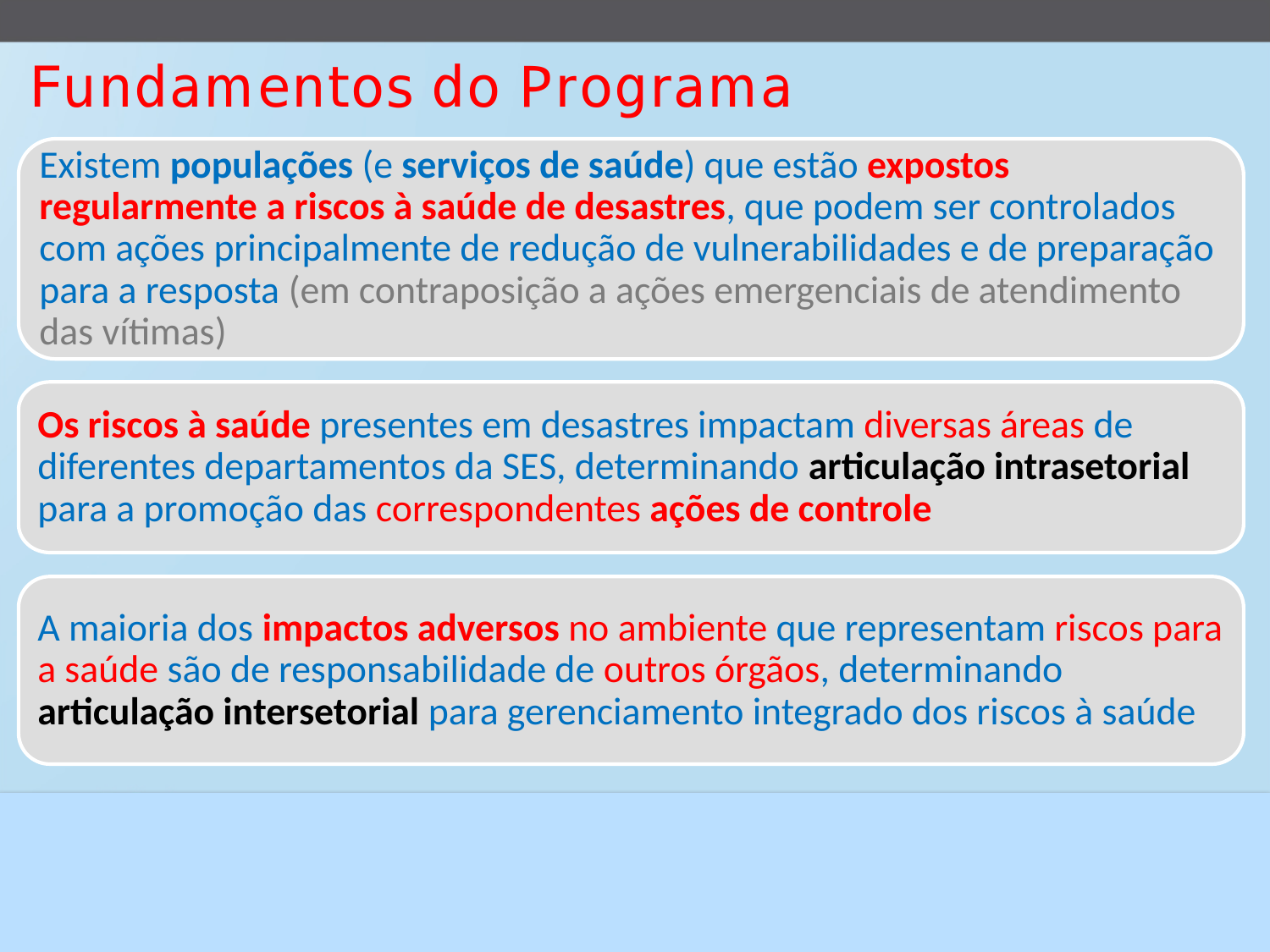

Fundamentos do Programa
Existem populações (e serviços de saúde) que estão expostos regularmente a riscos à saúde de desastres, que podem ser controlados com ações principalmente de redução de vulnerabilidades e de preparação para a resposta (em contraposição a ações emergenciais de atendimento das vítimas)
Os riscos à saúde presentes em desastres impactam diversas áreas de diferentes departamentos da SES, determinando articulação intrasetorial para a promoção das correspondentes ações de controle
A maioria dos impactos adversos no ambiente que representam riscos para a saúde são de responsabilidade de outros órgãos, determinando articulação intersetorial para gerenciamento integrado dos riscos à saúde